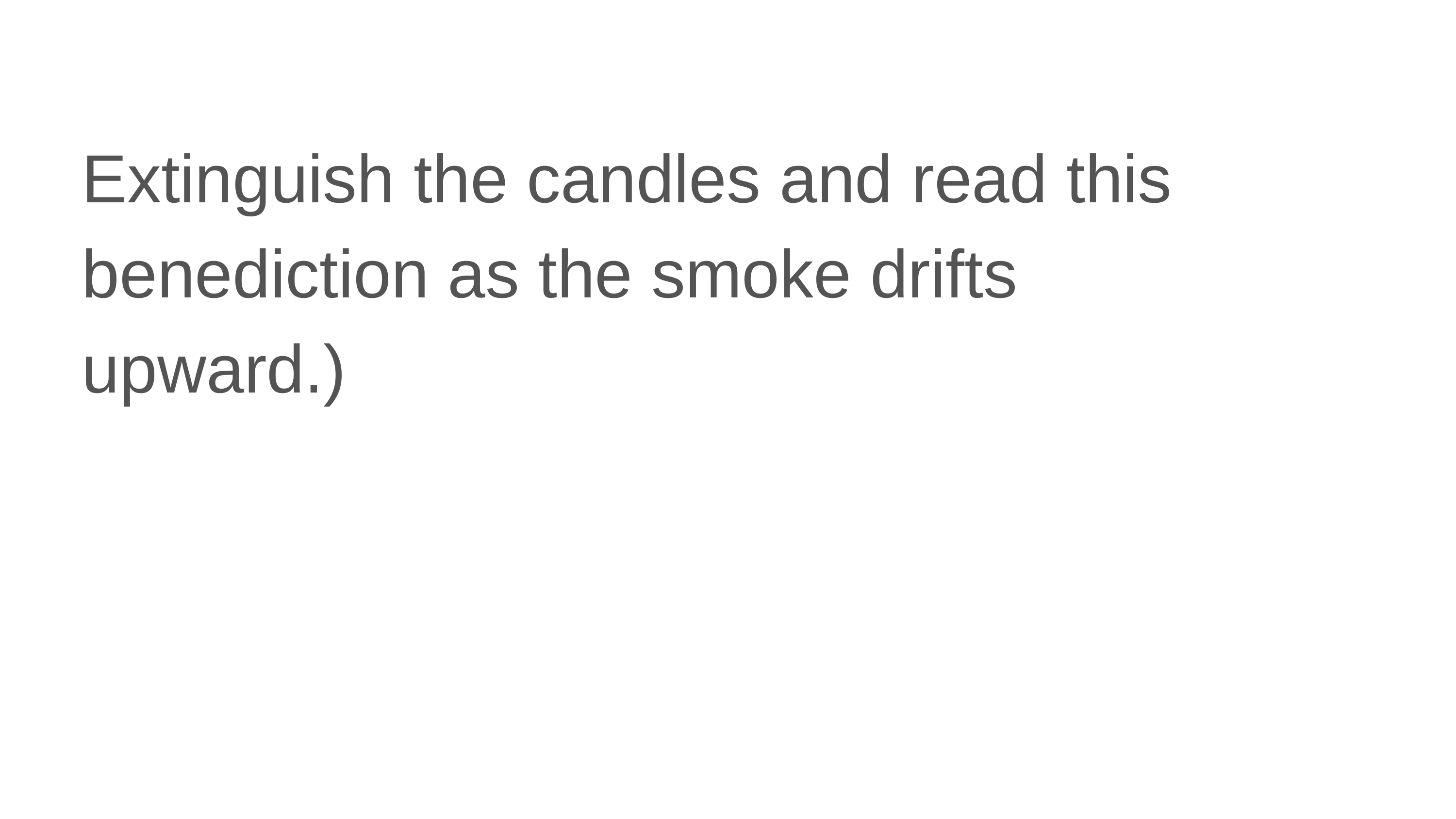

Extinguish the candles and read this benediction as the smoke drifts upward.)